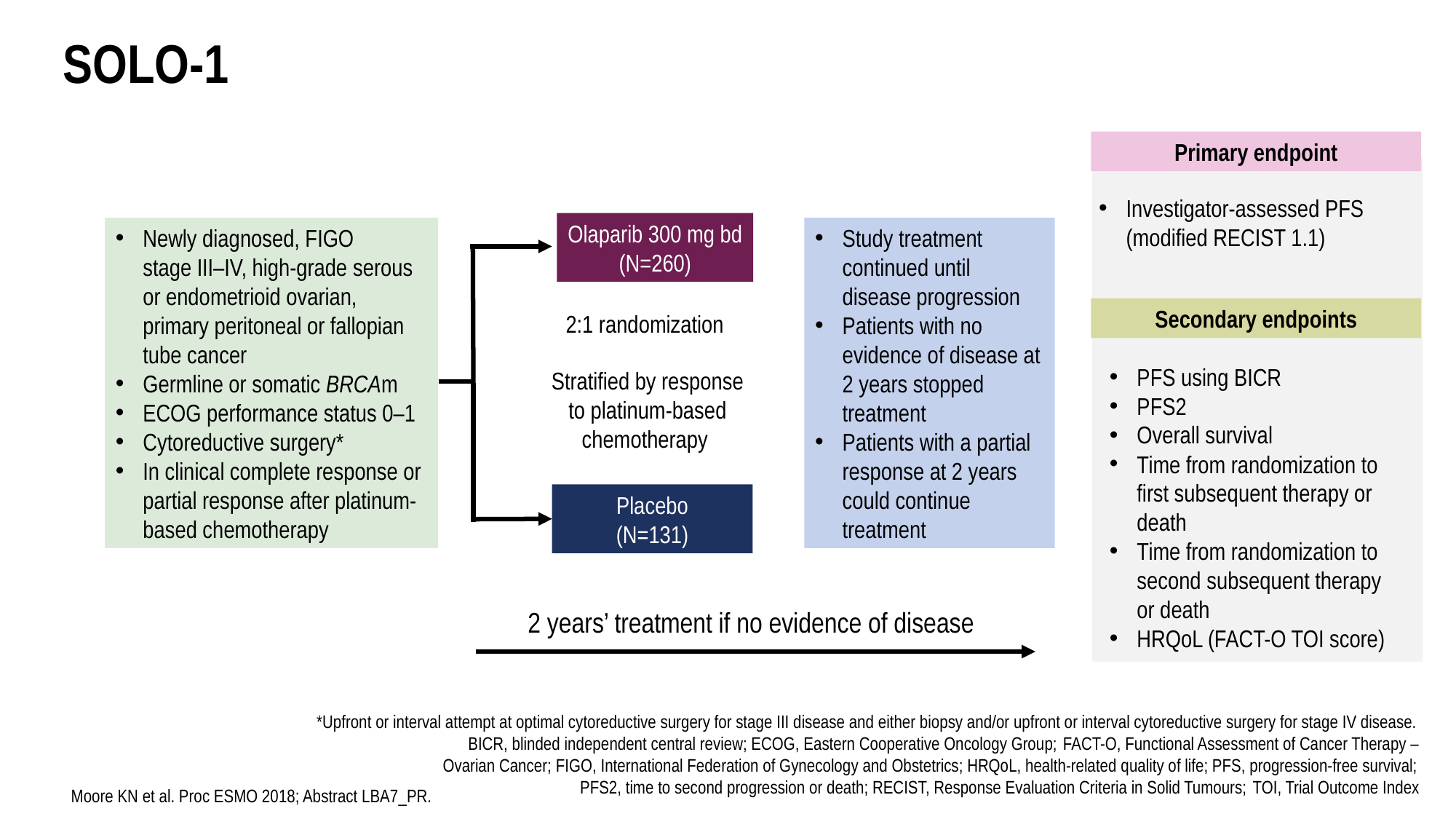

# SOLO-1
Primary endpoint

Investigator-assessed PFS (modified RECIST 1.1)
Secondary endpoints
PFS using BICR
PFS2
Overall survival
Time from randomization to first subsequent therapy or death
Time from randomization to second subsequent therapy or death
HRQoL (FACT-O TOI score)

Olaparib 300 mg bd
(N=260)
Study treatment continued until disease progression
Patients with no evidence of disease at 2 years stopped treatment
Patients with a partial response at 2 years could continue treatment
Newly diagnosed, FIGO
stage III–IV, high-grade serous or endometrioid ovarian, primary peritoneal or fallopian tube cancer
Germline or somatic BRCAm
ECOG performance status 0–1
Cytoreductive surgery*
In clinical complete response or partial response after platinum-based chemotherapy
2:1 randomization
Stratified by response to platinum-based chemotherapy
Placebo
(N=131)
2 years’ treatment if no evidence of disease
*Upfront or interval attempt at optimal cytoreductive surgery for stage III disease and either biopsy and/or upfront or interval cytoreductive surgery for stage IV disease.  BICR, blinded independent central review; ECOG, Eastern Cooperative Oncology Group; FACT-O, Functional Assessment of Cancer Therapy –
Ovarian Cancer; FIGO, International Federation of Gynecology and Obstetrics; HRQoL, health-related quality of life; PFS, progression-free survival;
PFS2, time to second progression or death; RECIST, Response Evaluation Criteria in Solid Tumours; TOI, Trial Outcome Index
Moore KN et al. Proc ESMO 2018; Abstract LBA7_PR.